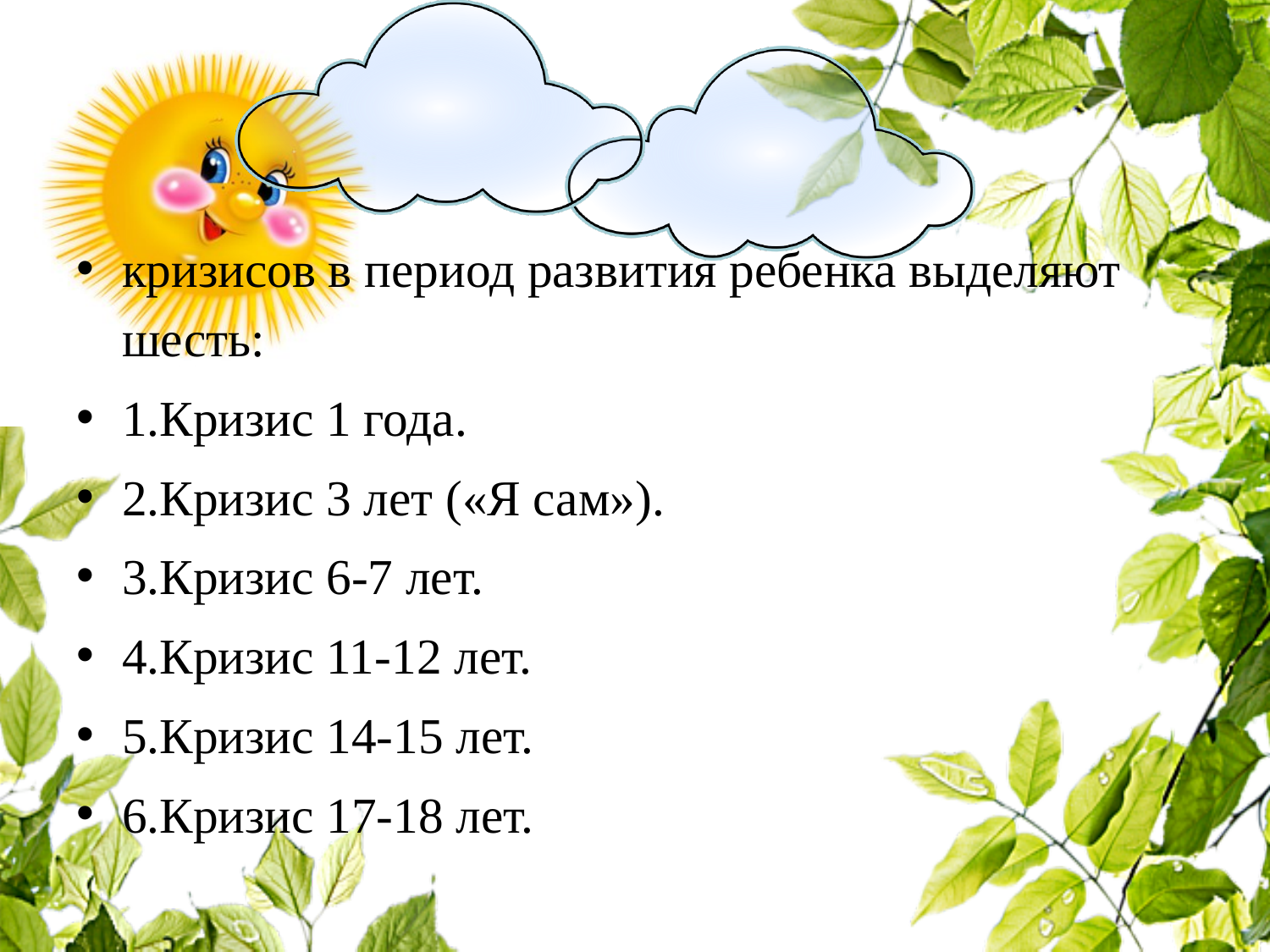

#
кризисов в период развития ребенка выделяют шесть:
1.Кризис 1 года.
2.Кризис 3 лет («Я сам»).
3.Кризис 6-7 лет.
4.Кризис 11-12 лет.
5.Кризис 14-15 лет.
6.Кризис 17-18 лет.